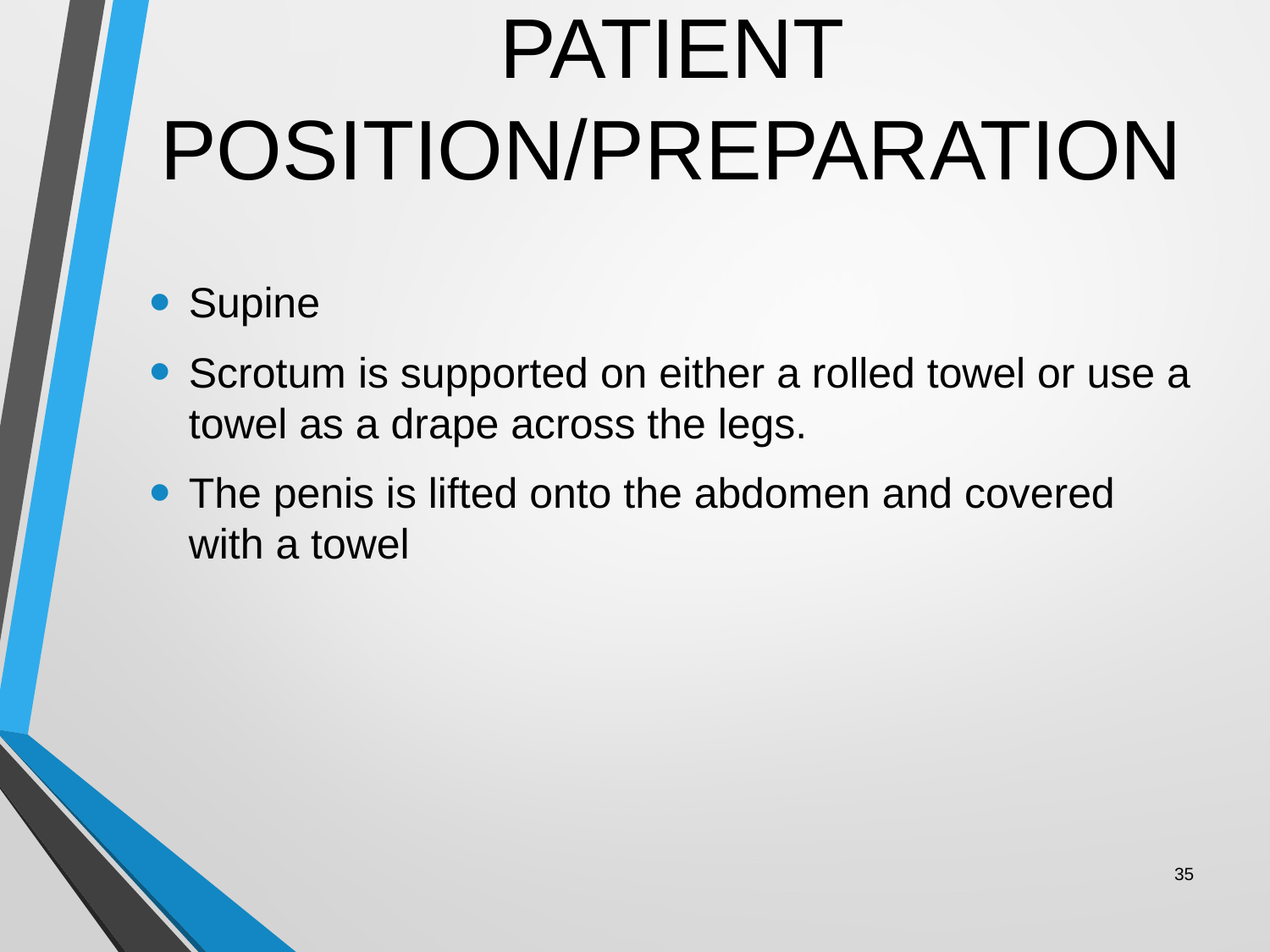

# PATIENT POSITION/PREPARATION
Supine
Scrotum is supported on either a rolled towel or use a towel as a drape across the legs.
The penis is lifted onto the abdomen and covered with a towel
35